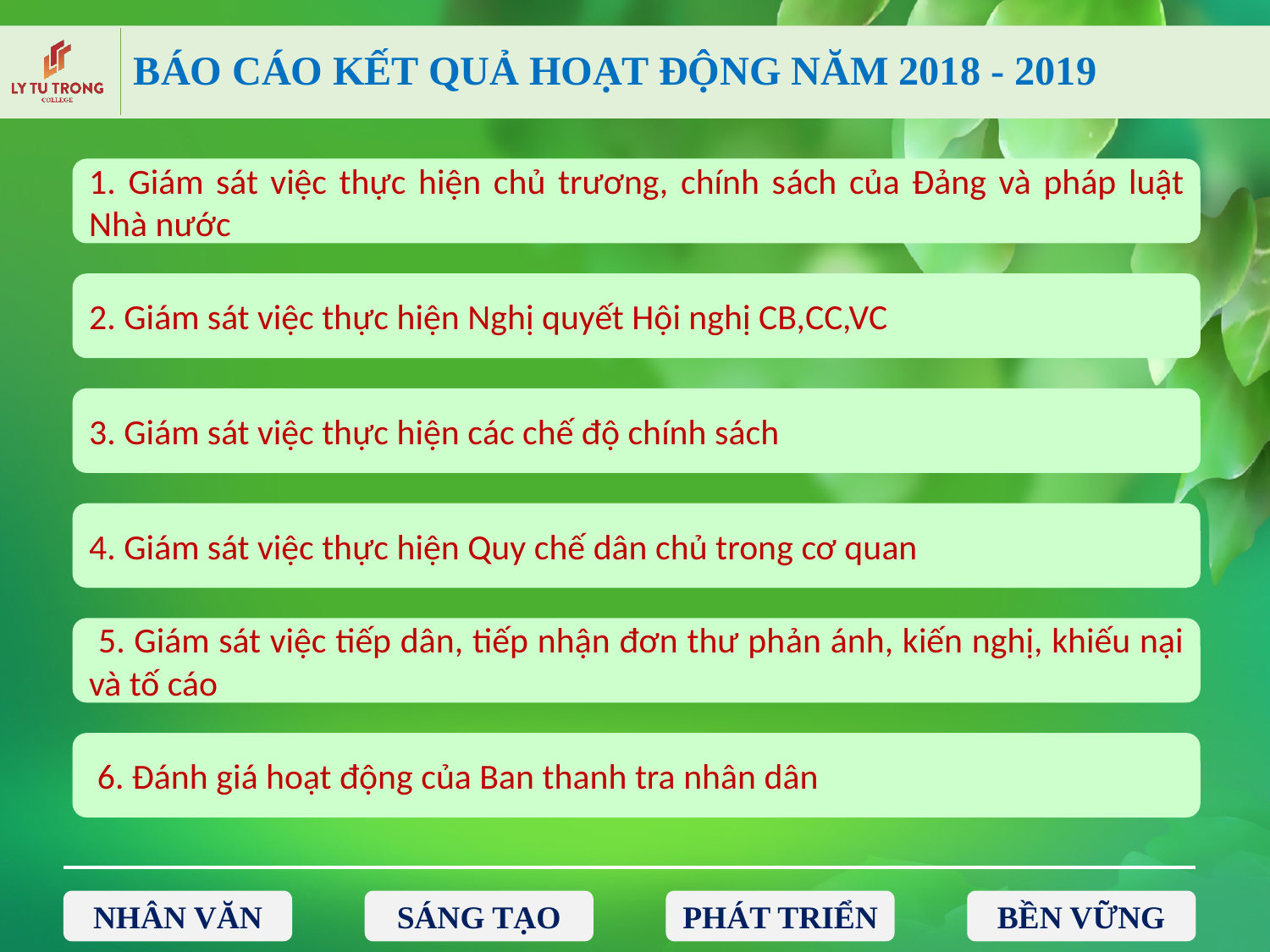

# BÁO CÁO KẾT QUẢ HOẠT ĐỘNG NĂM 2018 - 2019
1. Giám sát việc thực hiện chủ trương, chính sách của Đảng và pháp luật Nhà nước
2. Giám sát việc thực hiện Nghị quyết Hội nghị CB,CC,VC
3. Giám sát việc thực hiện các chế độ chính sách
4. Giám sát việc thực hiện Quy chế dân chủ trong cơ quan
 5. Giám sát việc tiếp dân, tiếp nhận đơn thư phản ánh, kiến nghị, khiếu nại và tố cáo
 6. Đánh giá hoạt động của Ban thanh tra nhân dân